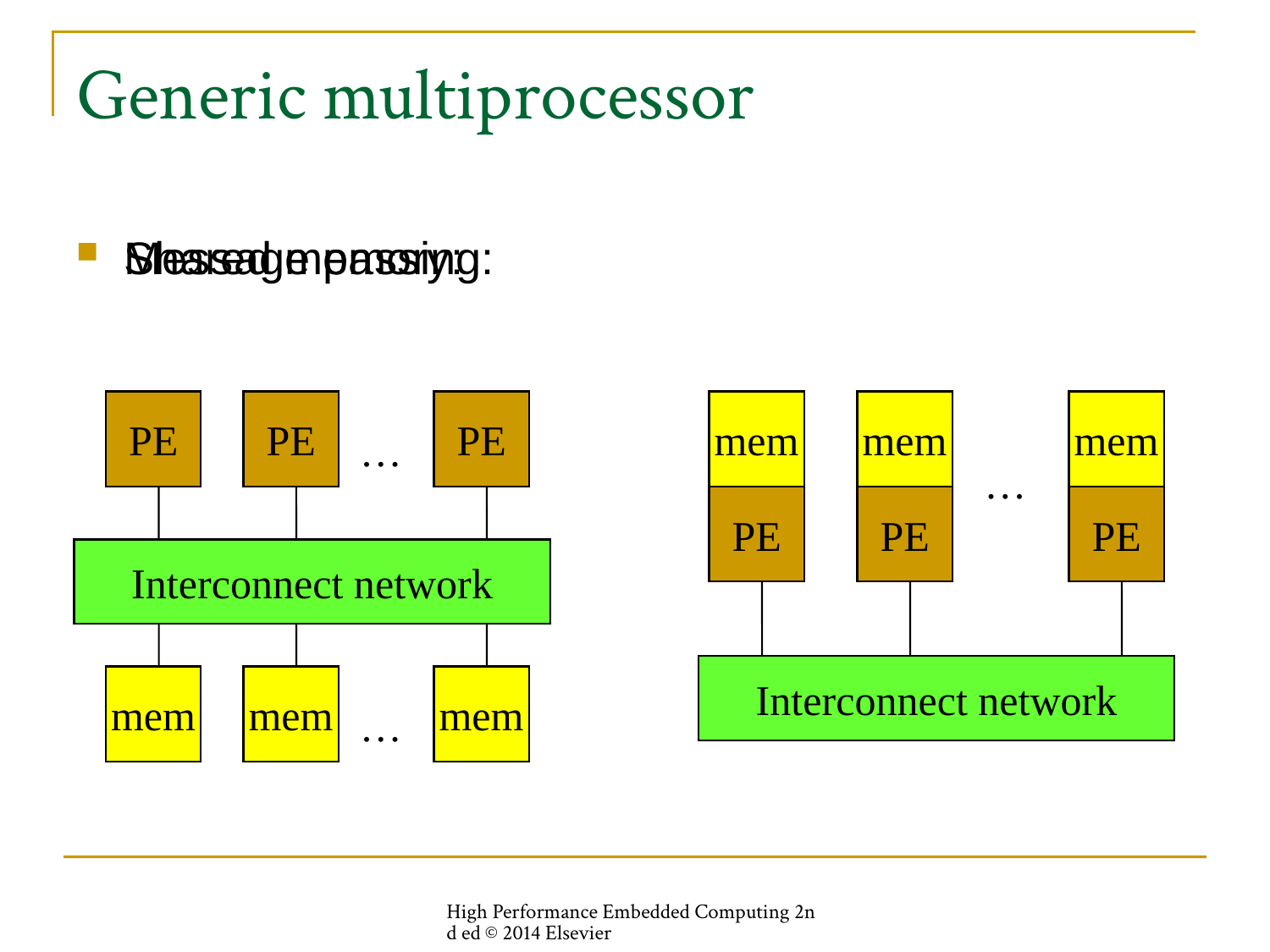

# Generic multiprocessor
Shared memory:
Message passing:
PE
PE
PE
mem
mem
mem
…
…

PE
PE
PE
Interconnect network

Interconnect network
mem
mem
mem
…
High Performance Embedded Computing 2nd ed © 2014 Elsevier